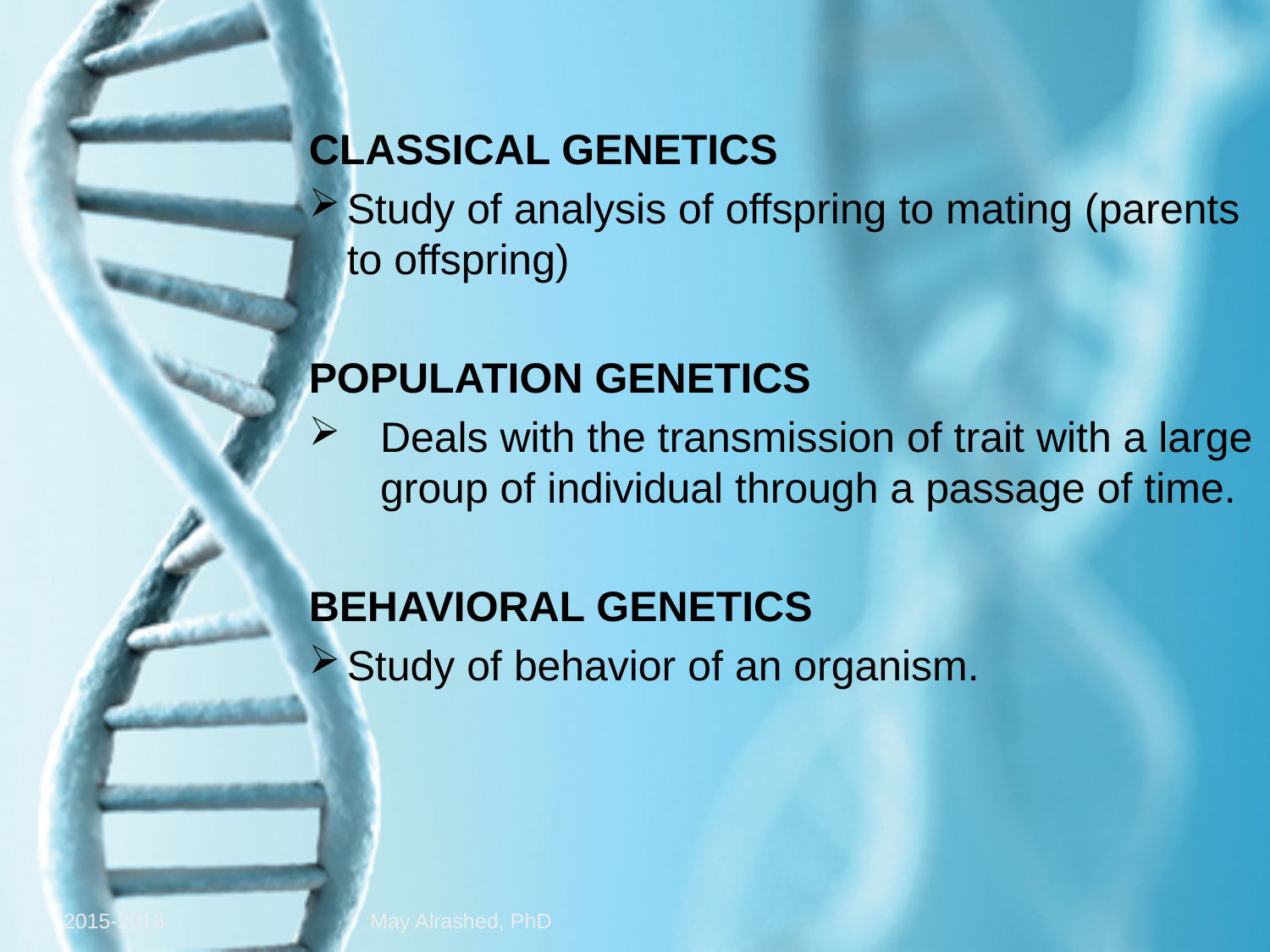

CLASSICAL GENETICS
Study of analysis of offspring to mating (parents to offspring)

POPULATION GENETICS
Deals with the transmission of trait with a large group of individual through a passage of time.

BEHAVIORAL GENETICS
Study of behavior of an organism.

2015-2016
May Alrashed, PhD